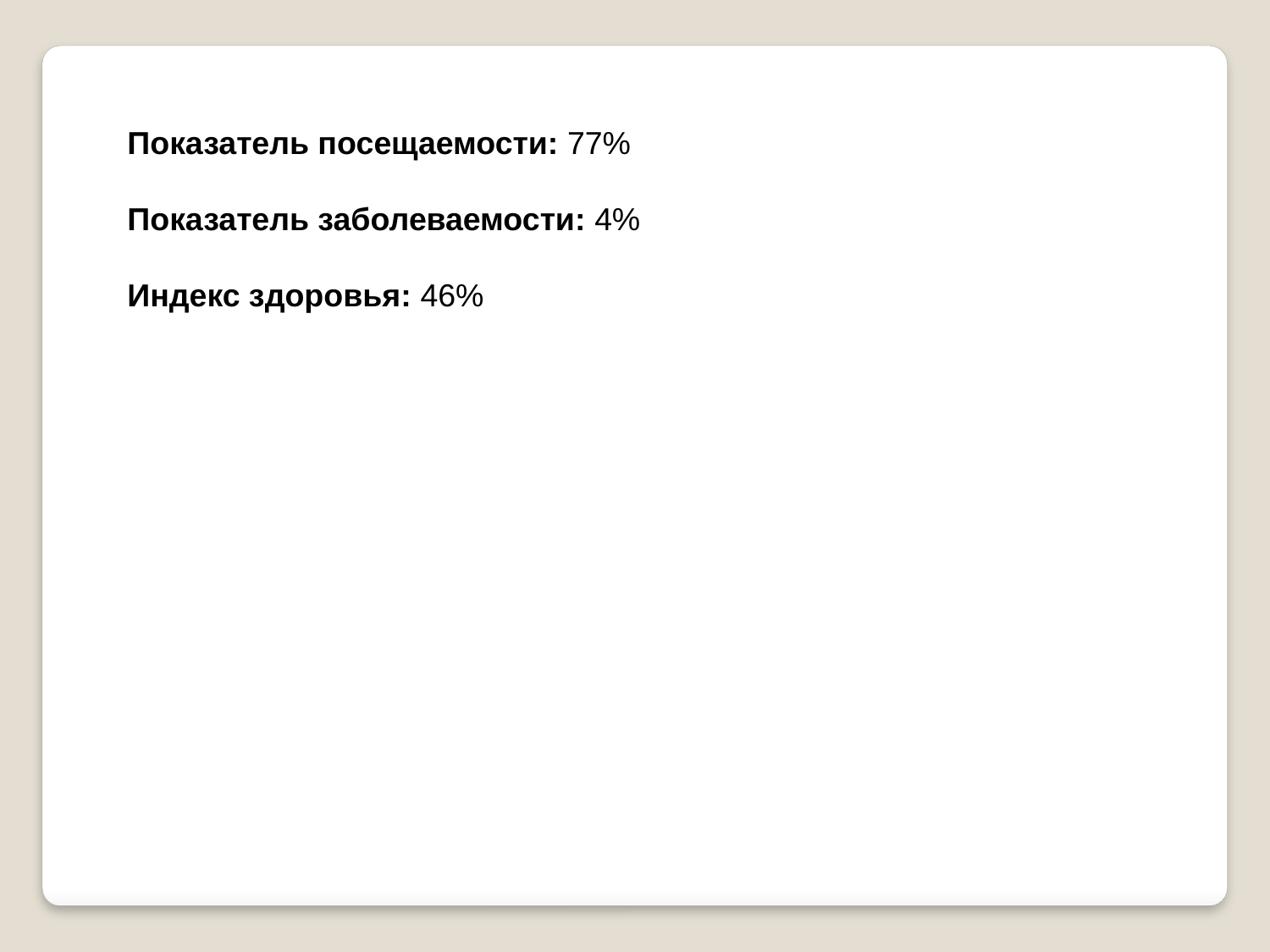

Показатель посещаемости: 77%

Показатель заболеваемости: 4%

Индекс здоровья: 46%